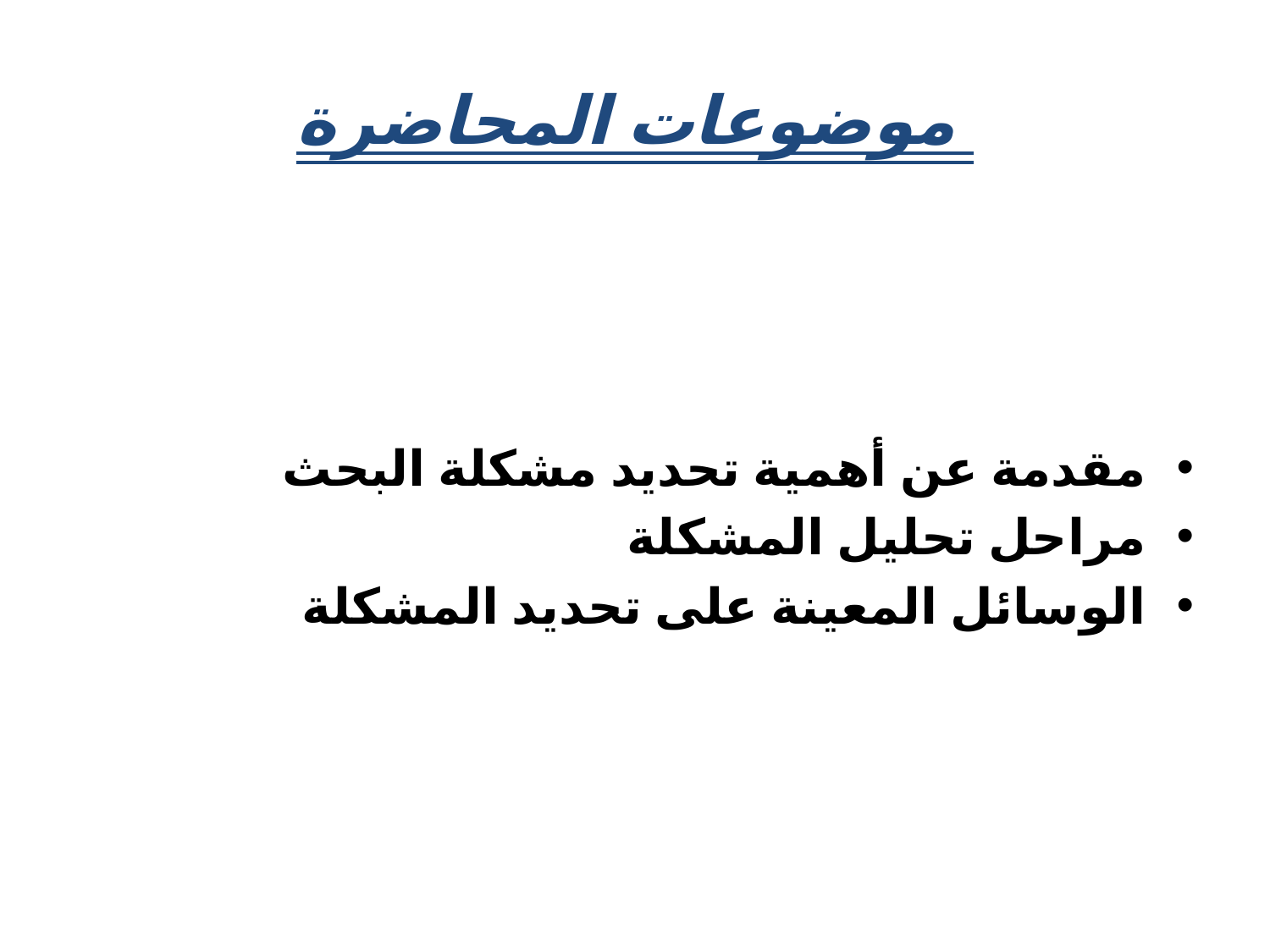

# موضوعات المحاضرة

مقدمة عن أهمية تحديد مشكلة البحث
مراحل تحليل المشكلة
الوسائل المعينة على تحديد المشكلة